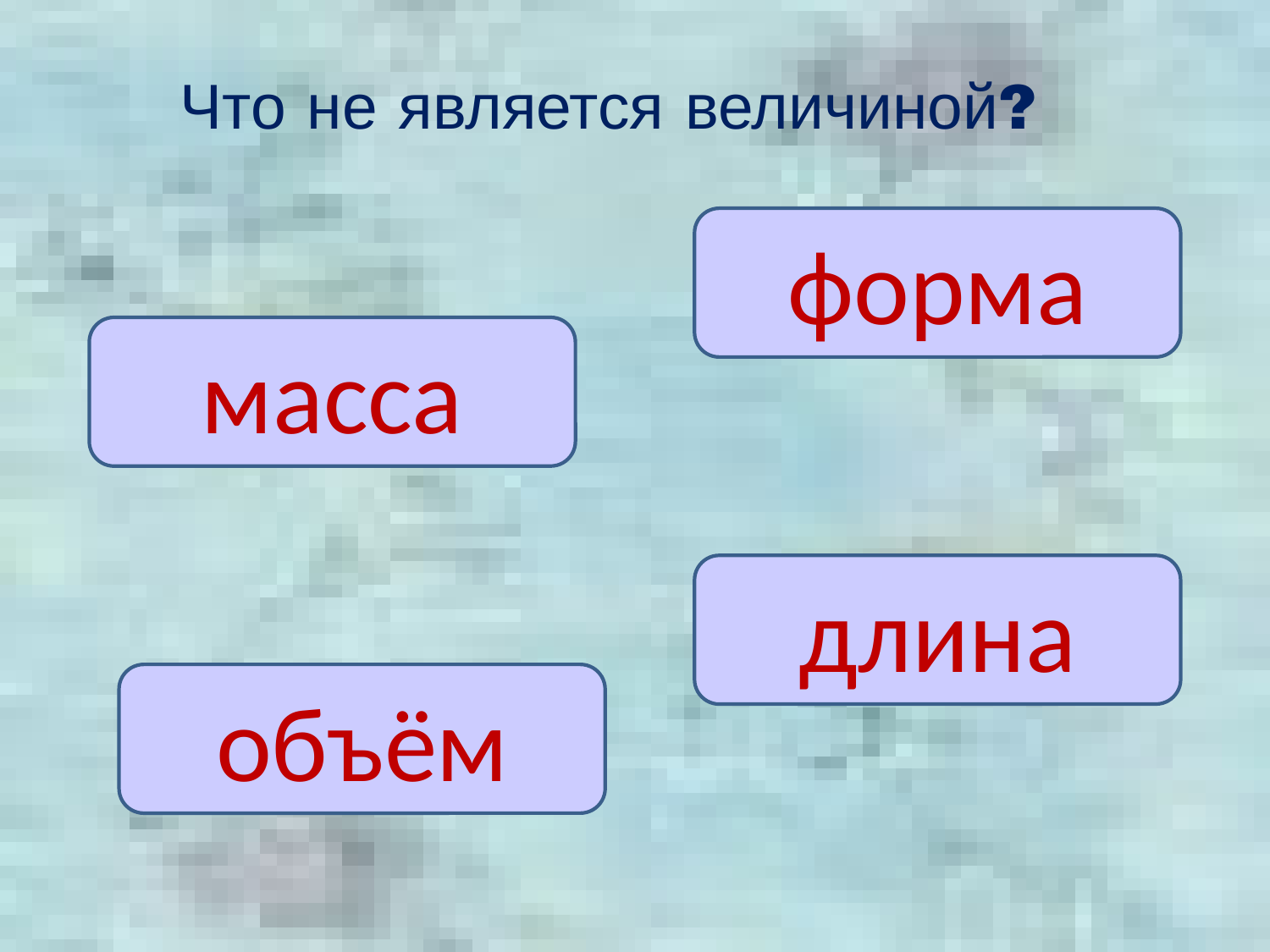

# Что не является величиной?
форма
масса
длина
объём